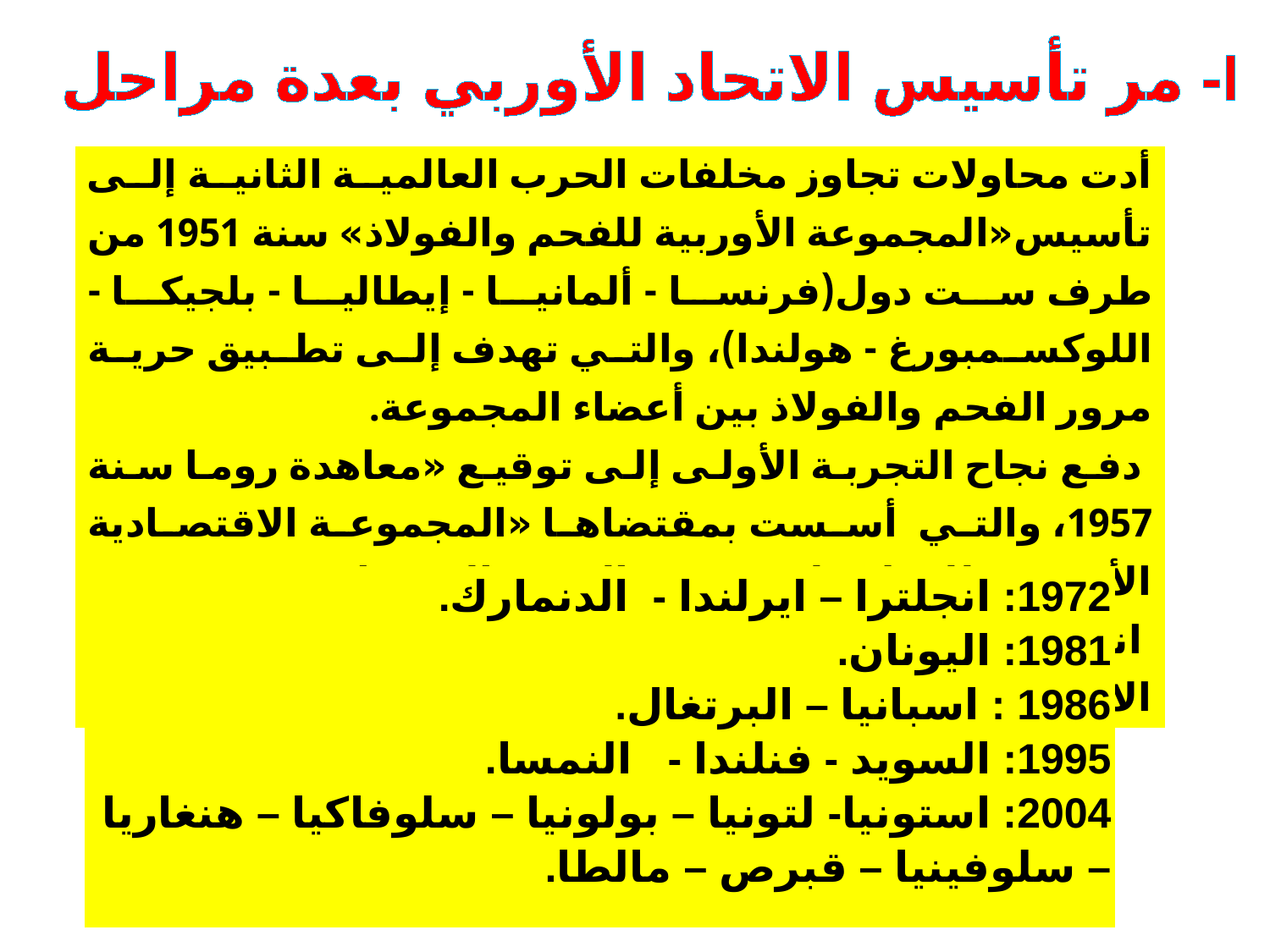

I- مر تأسيس الاتحاد الأوربي بعدة مراحل

| أدت محاولات تجاوز مخلفات الحرب العالمية الثانية إلى تأسيس«المجموعة الأوربية للفحم والفولاذ» سنة 1951 من طرف ست دول(فرنسا - ألمانيا - إيطاليا - بلجيكا - اللوكسمبورغ - هولندا)، والتي تهدف إلى تطبيق حرية مرور الفحم والفولاذ بين أعضاء المجموعة.  دفع نجاح التجربة الأولى إلى توقيع «معاهدة روما سنة 1957، والتي  أسست بمقتضاها «المجموعة الاقتصادية الأوربية» للعمل على تحقيق الوحدة الاقتصادية.  انضمت عدة دول أوربية أخرى على مراحل للمجموعة الاقتصادية،  ليبلغ عدد دول الاتحاد لحد الآن  27 دولة: |
| --- |
| 1972: انجلترا – ايرلندا - الدنمارك. 1981: اليونان. 1986 : اسبانيا – البرتغال. 1995: السويد - فنلندا -   النمسا. 2004: استونيا- لتونيا – بولونيا – سلوفاكيا – هنغاريا – سلوفينيا – قبرص – مالطا. |
| --- |